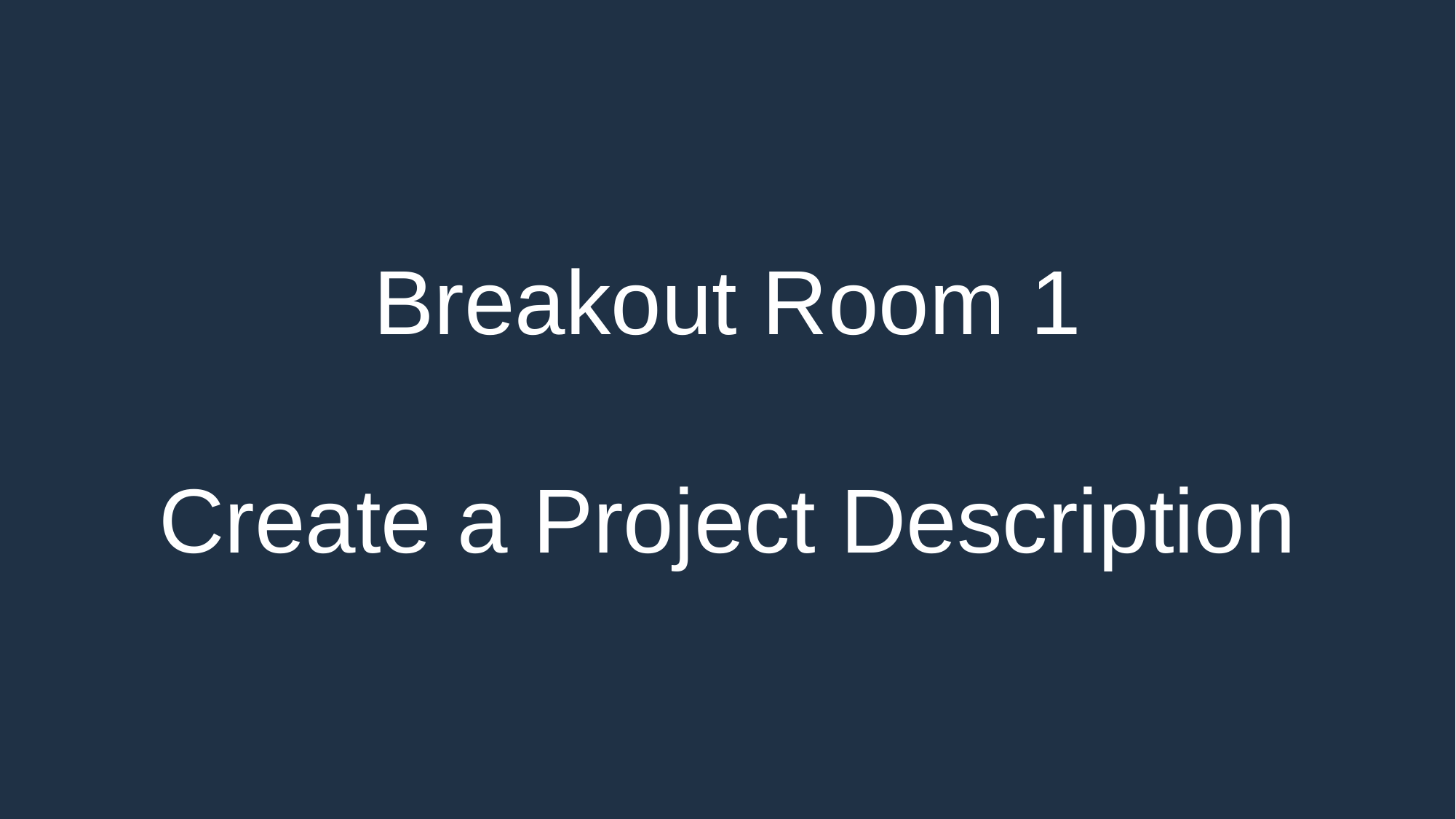

Breakout Room 1

Create a Project Description